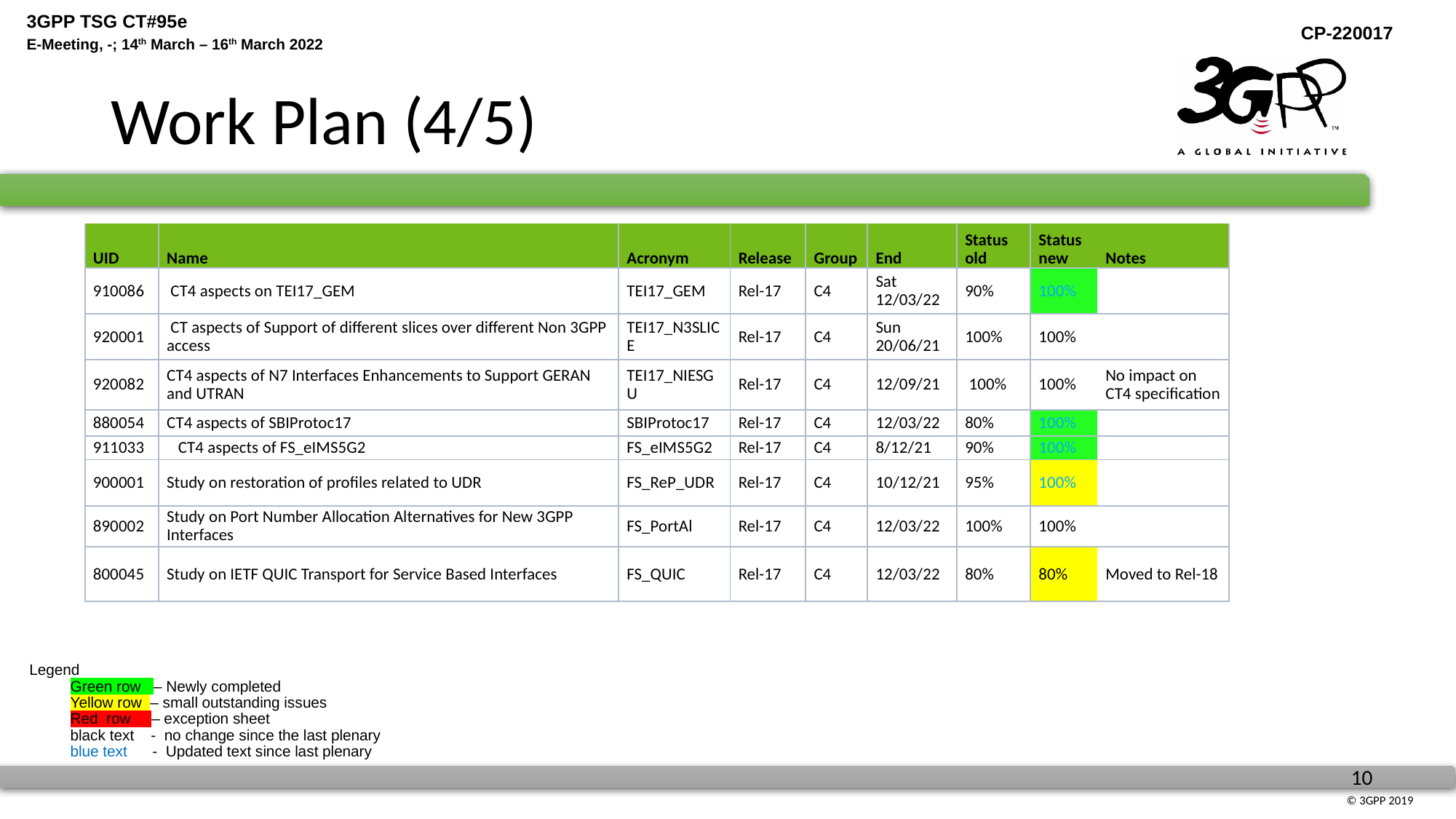

# Work Plan (4/5)
| UID | Name | Acronym | Release | Group | End | Status old | Status new | Notes |
| --- | --- | --- | --- | --- | --- | --- | --- | --- |
| 910086 | CT4 aspects on TEI17\_GEM | TEI17\_GEM | Rel-17 | C4 | Sat 12/03/22 | 90% | 100% |  |
| 920001 | CT aspects of Support of different slices over different Non 3GPP access | TEI17\_N3SLICE | Rel-17 | C4 | Sun 20/06/21 | 100% | 100% |  |
| 920082 | CT4 aspects of N7 Interfaces Enhancements to Support GERAN and UTRAN | TEI17\_NIESGU | Rel-17 | C4 | 12/09/21 | 100% | 100% | No impact on CT4 specification |
| 880054 | CT4 aspects of SBIProtoc17 | SBIProtoc17 | Rel-17 | C4 | 12/03/22 | 80% | 100% |  |
| 911033 | CT4 aspects of FS\_eIMS5G2 | FS\_eIMS5G2 | Rel-17 | C4 | 8/12/21 | 90% | 100% |  |
| 900001 | Study on restoration of profiles related to UDR | FS\_ReP\_UDR | Rel-17 | C4 | 10/12/21 | 95% | 100% |  |
| 890002 | Study on Port Number Allocation Alternatives for New 3GPP Interfaces | FS\_PortAl | Rel-17 | C4 | 12/03/22 | 100% | 100% |  |
| 800045 | Study on IETF QUIC Transport for Service Based Interfaces | FS\_QUIC | Rel-17 | C4 | 12/03/22 | 80% | 80% | Moved to Rel-18 |
Legend
Green row   – Newly completed
	Yellow row  – small outstanding issues
Red  row     – exception sheet
	black text    -  no change since the last plenary
	blue text      -  Updated text since last plenary